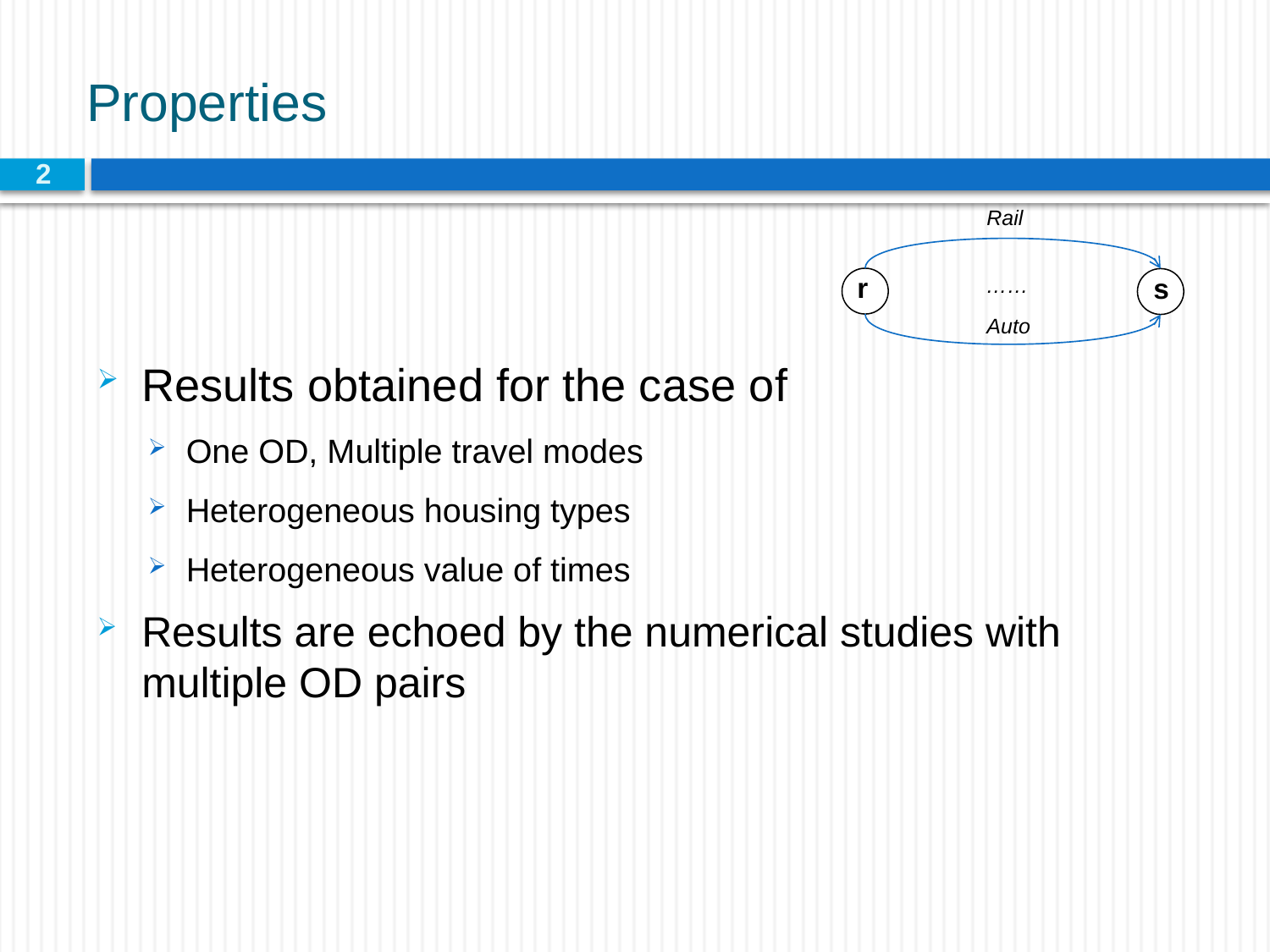

# Properties
2
Rail
r
s

Auto
……
Results obtained for the case of
One OD, Multiple travel modes
Heterogeneous housing types
Heterogeneous value of times
Results are echoed by the numerical studies with multiple OD pairs